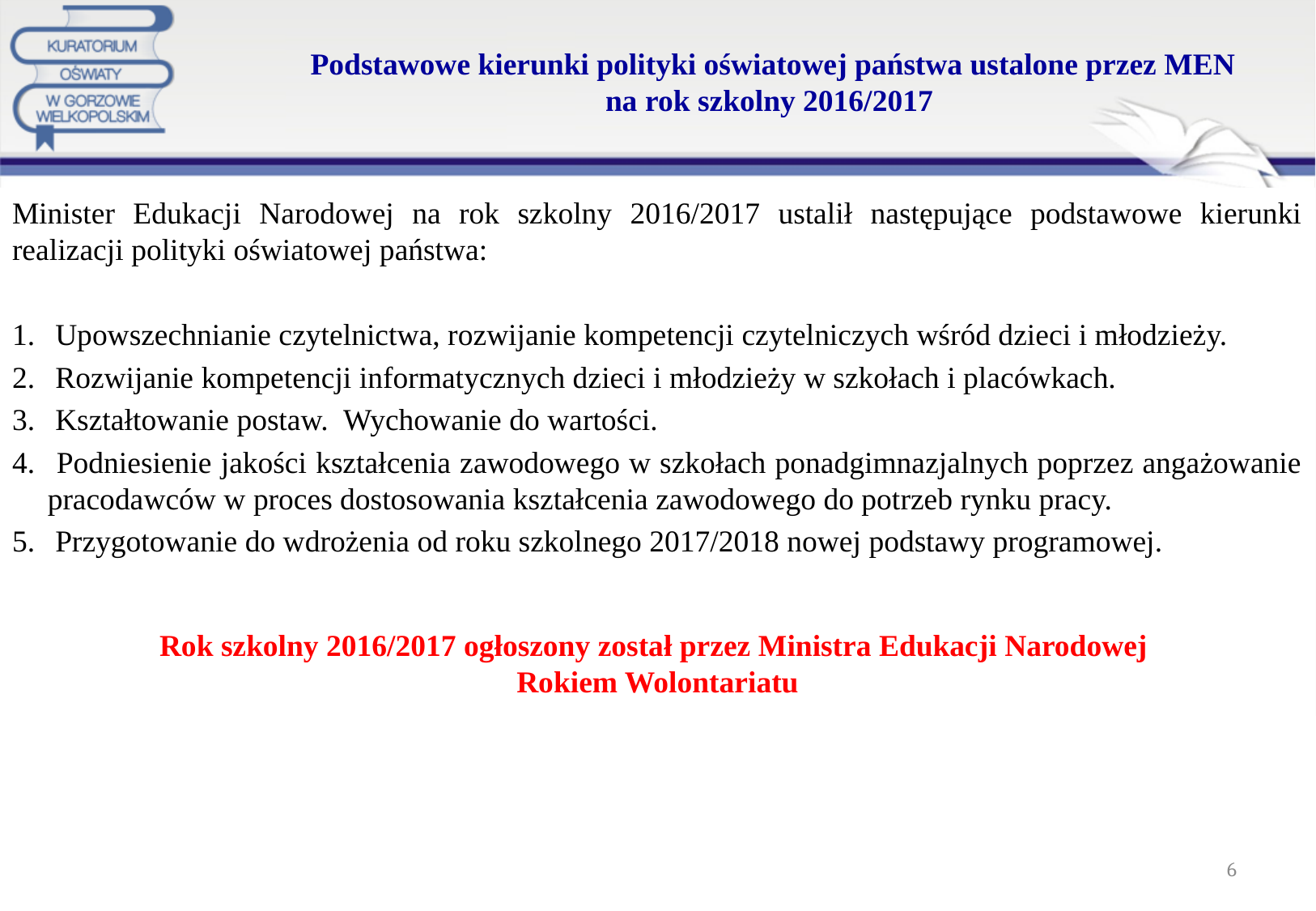

# Podstawowe kierunki polityki oświatowej państwa ustalone przez MEN na rok szkolny 2016/2017
Minister Edukacji Narodowej na rok szkolny 2016/2017 ustalił następujące podstawowe kierunki realizacji polityki oświatowej państwa:

 Upowszechnianie czytelnictwa, rozwijanie kompetencji czytelniczych wśród dzieci i młodzieży.
 Rozwijanie kompetencji informatycznych dzieci i młodzieży w szkołach i placówkach.
 Kształtowanie postaw.  Wychowanie do wartości.
 Podniesienie jakości kształcenia zawodowego w szkołach ponadgimnazjalnych poprzez angażowanie pracodawców w proces dostosowania kształcenia zawodowego do potrzeb rynku pracy.
 Przygotowanie do wdrożenia od roku szkolnego 2017/2018 nowej podstawy programowej.

Rok szkolny 2016/2017 ogłoszony został przez Ministra Edukacji Narodowej
Rokiem Wolontariatu

6